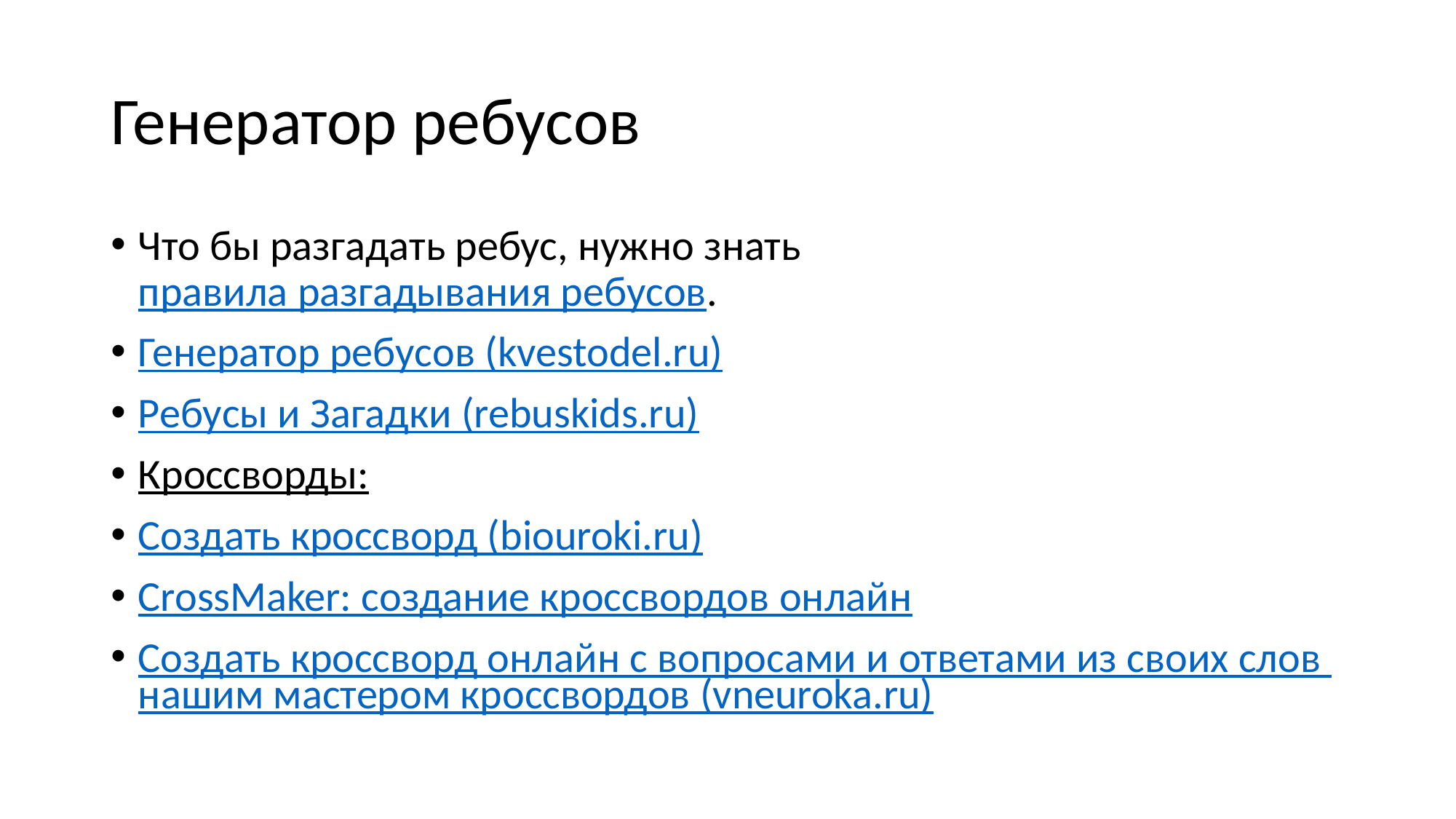

# Генератор ребусов
Что бы разгадать ребус, нужно знать правила разгадывания ребусов.
Генератор ребусов (kvestodel.ru)
Ребусы и Загадки (rebuskids.ru)
Кроссворды:
Создать кроссворд (biouroki.ru)
CrossMaker: создание кроссвордов онлайн
Создать кроссворд онлайн с вопросами и ответами из своих слов нашим мастером кроссвордов (vneuroka.ru)